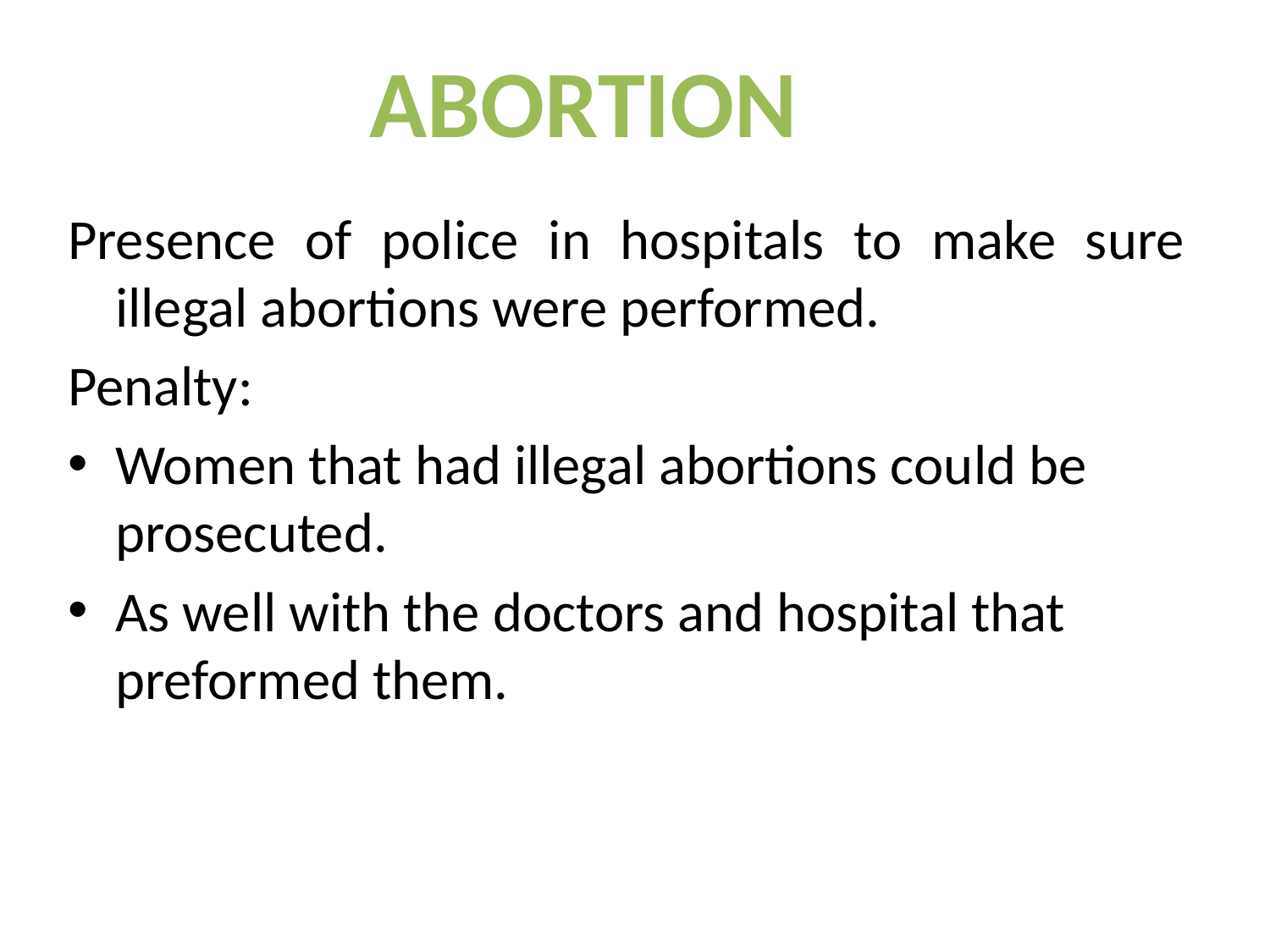

ABORTION
Presence of police in hospitals to make sure illegal abortions were performed.
Penalty:
Women that had illegal abortions could be prosecuted.
As well with the doctors and hospital that preformed them.